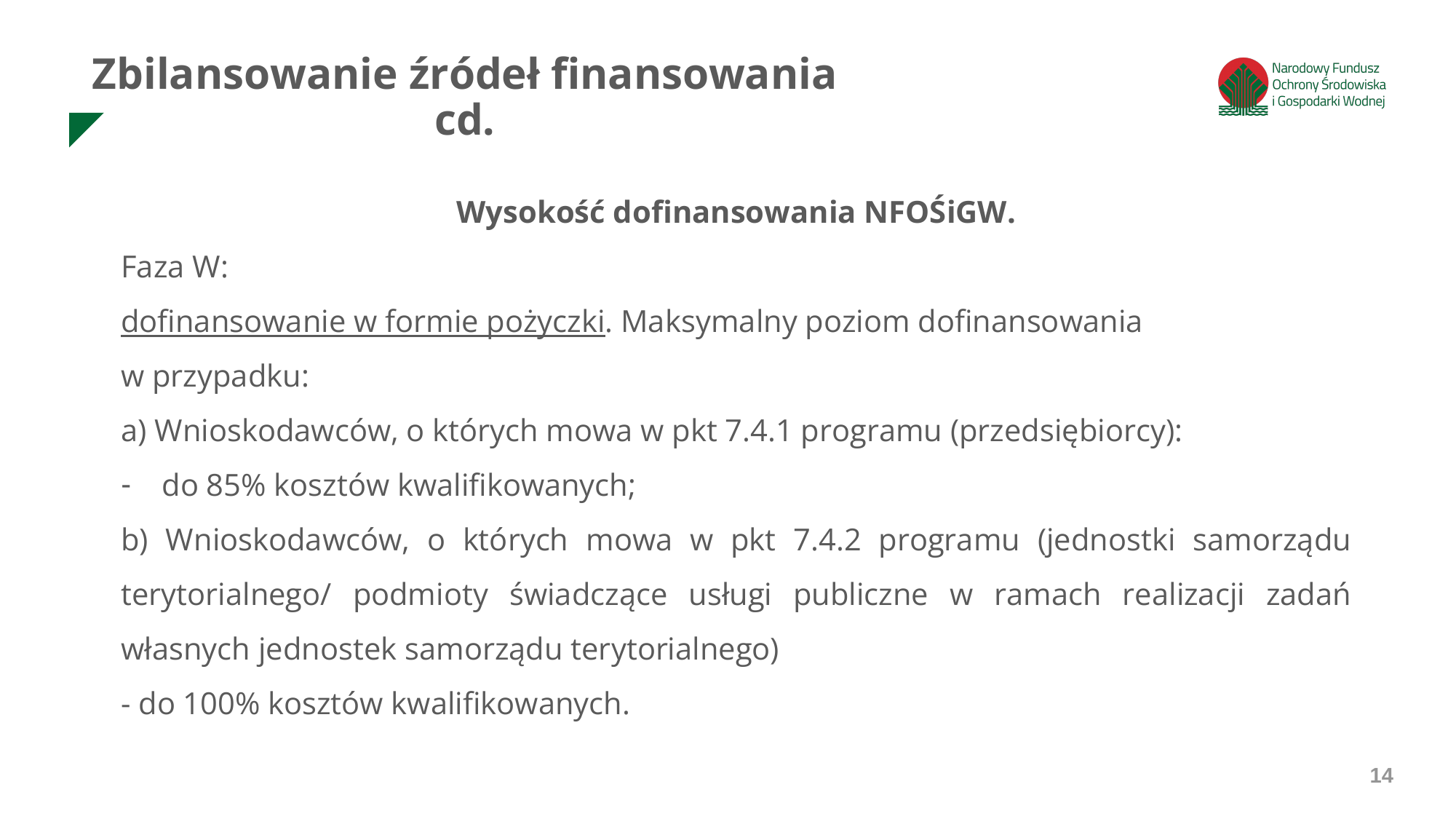

Zbilansowanie źródeł finansowania cd.
Wysokość dofinansowania NFOŚiGW.
Faza W:
dofinansowanie w formie pożyczki. Maksymalny poziom dofinansowania
w przypadku:
a) Wnioskodawców, o których mowa w pkt 7.4.1 programu (przedsiębiorcy):
do 85% kosztów kwalifikowanych;
b) Wnioskodawców, o których mowa w pkt 7.4.2 programu (jednostki samorządu terytorialnego/ podmioty świadczące usługi publiczne w ramach realizacji zadań własnych jednostek samorządu terytorialnego)
- do 100% kosztów kwalifikowanych.